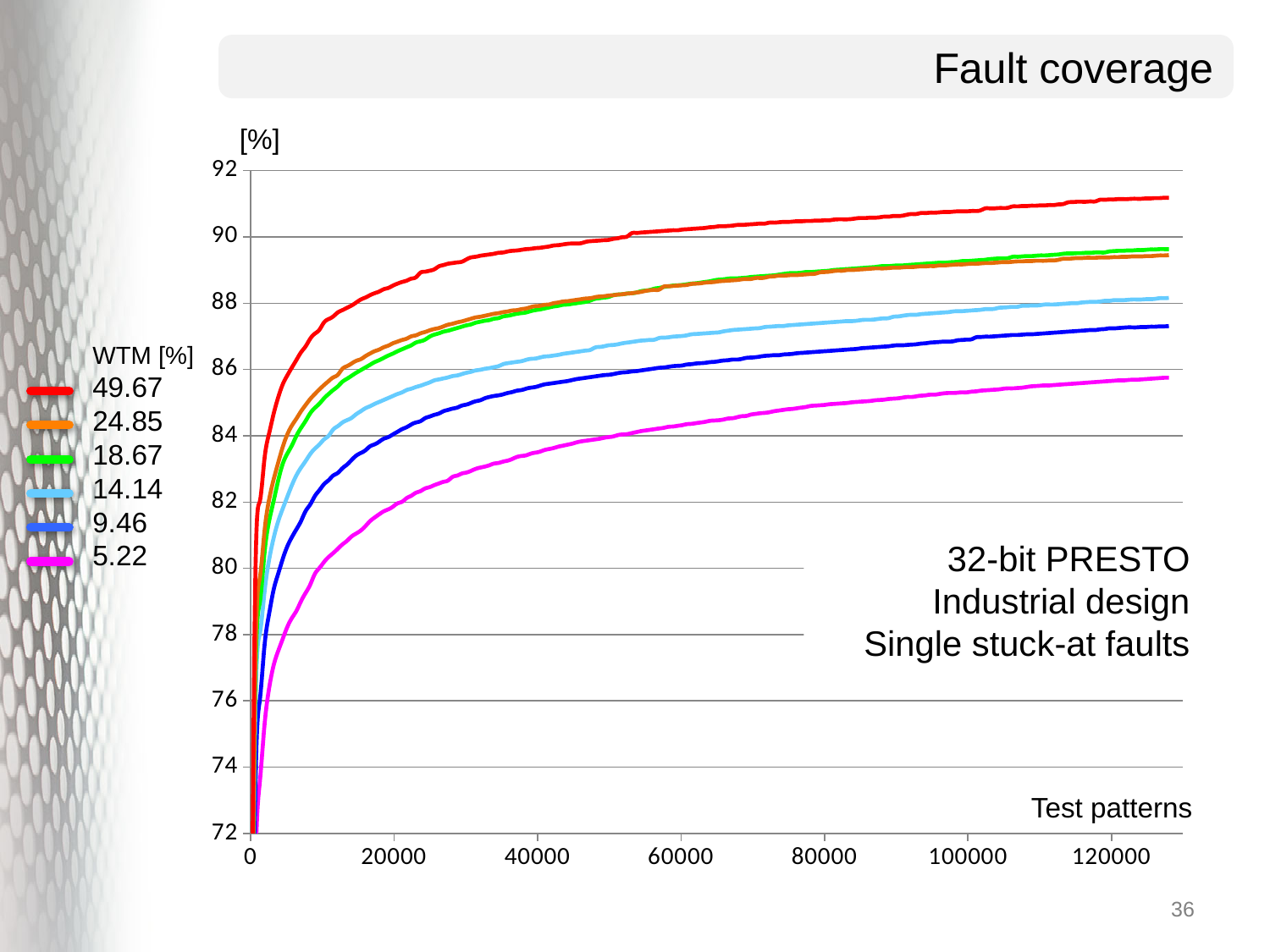

# Fault coverage
[%]

### Chart

| Category | RND= 49.67% | WTM= 24.85% | WTM= 18.67% | WTM= 14.14% | WTM= 9.46% | WTM= 5.22% |
|---|---|---|---|---|---|---|
WTM [%]
49.67
24.85
18.67
14.14
9.46
5.22
32-bit PRESTO
Industrial design
Single stuck-at faults
Test patterns